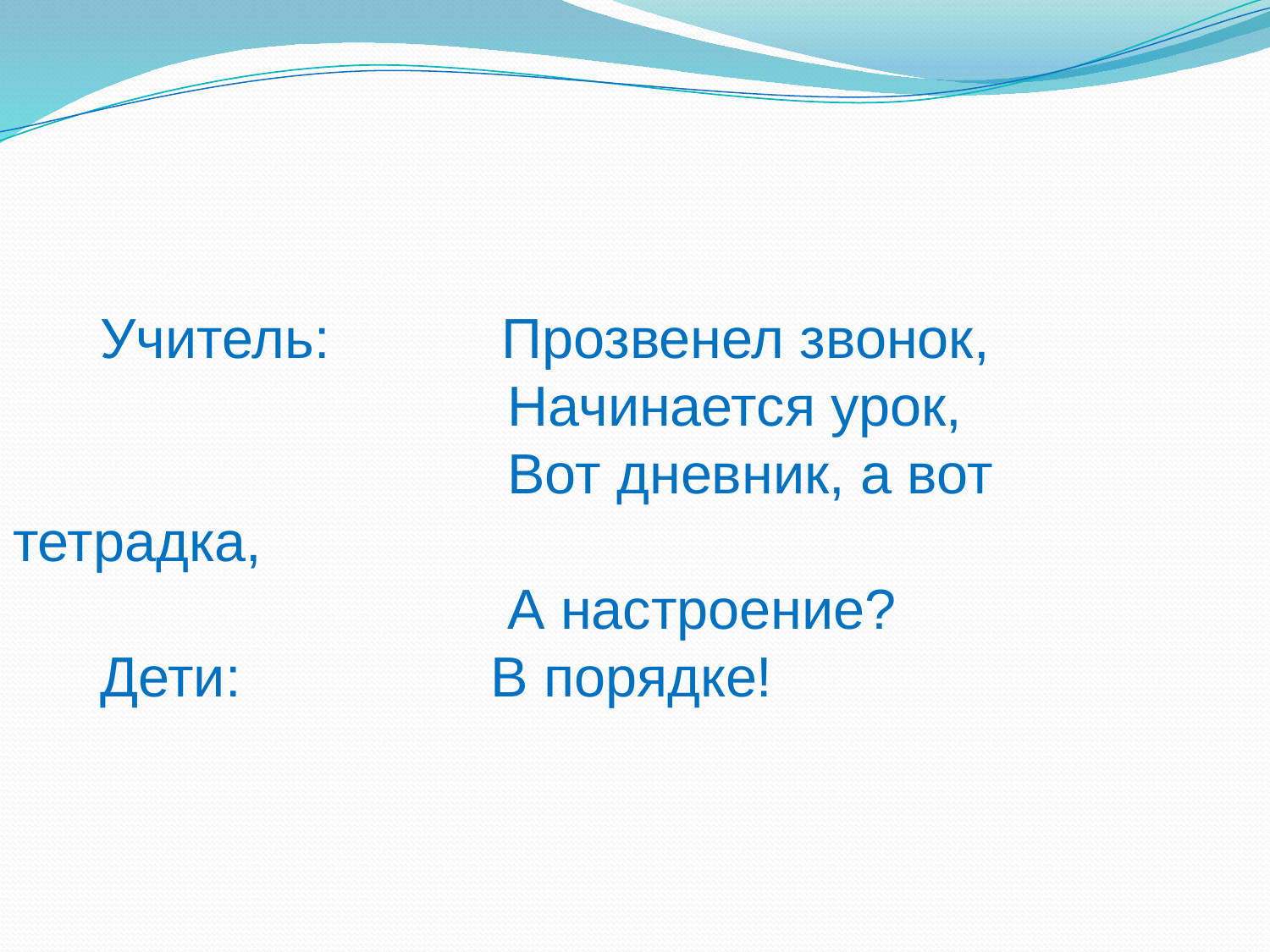

#

Учитель:           Прозвенел звонок,
                          Начинается урок,
                          Вот дневник, а вот тетрадка,
                          А настроение?
Дети:                В порядке!